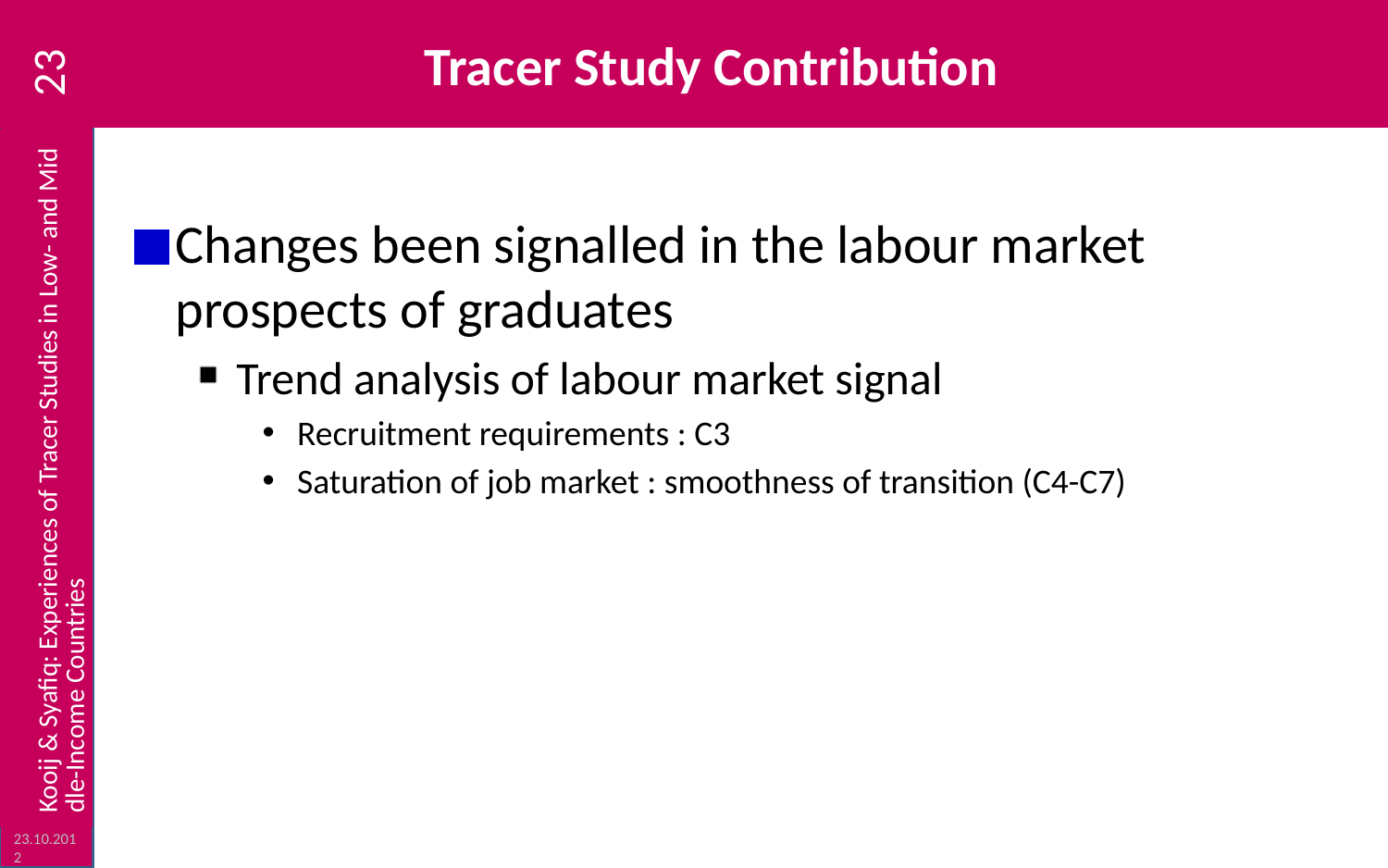

# Tracer Study Contribution
23
Changes been signalled in the labour market prospects of graduates
Trend analysis of labour market signal
Recruitment requirements : C3
Saturation of job market : smoothness of transition (C4-C7)
Kooij & Syafiq: Experiences of Tracer Studies in Low- and Middle-Income Countries
23.10.2012